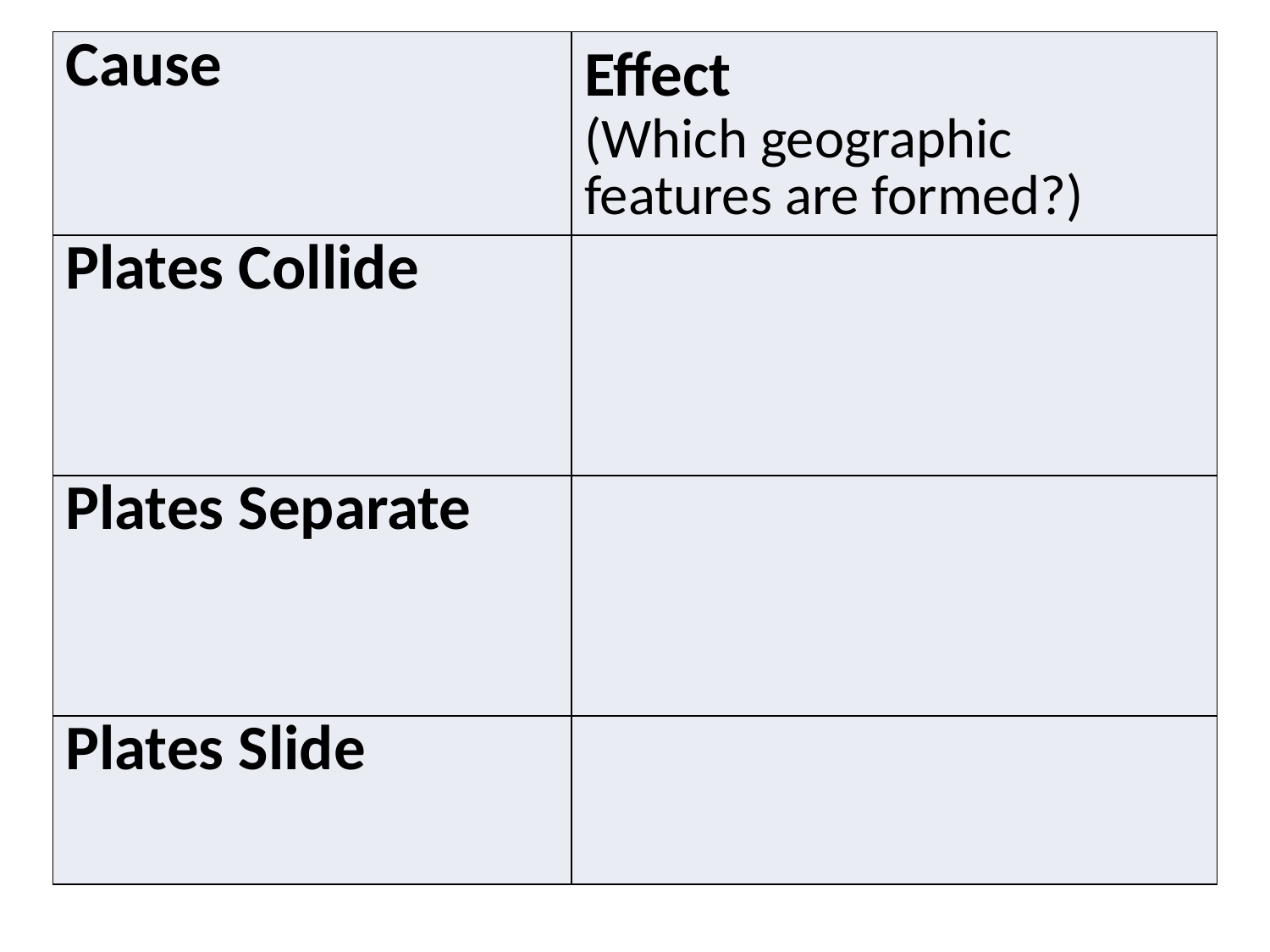

| Cause | Effect (Which geographic features are formed?) |
| --- | --- |
| Plates Collide |  |
| Plates Separate |  |
| Plates Slide |  |
#